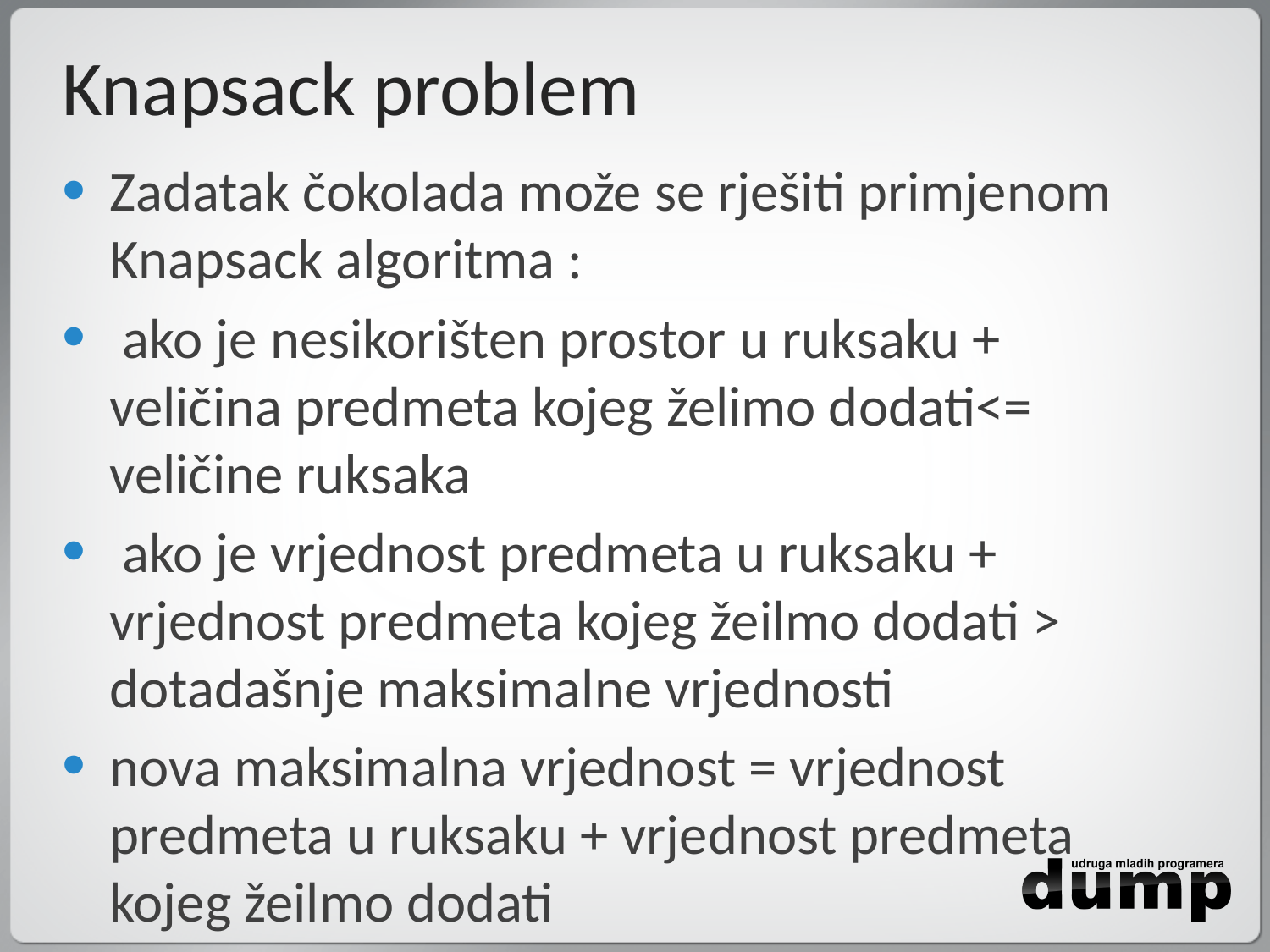

# Knapsack problem
Zadatak čokolada može se rješiti primjenom Knapsack algoritma :
 ako je nesikorišten prostor u ruksaku +     veličina predmeta kojeg želimo dodati<= veličine ruksaka
 ako je vrjednost predmeta u ruksaku + vrjednost predmeta kojeg žeilmo dodati > dotadašnje maksimalne vrjednosti
nova maksimalna vrjednost = vrjednost predmeta u ruksaku + vrjednost predmeta kojeg žeilmo dodati